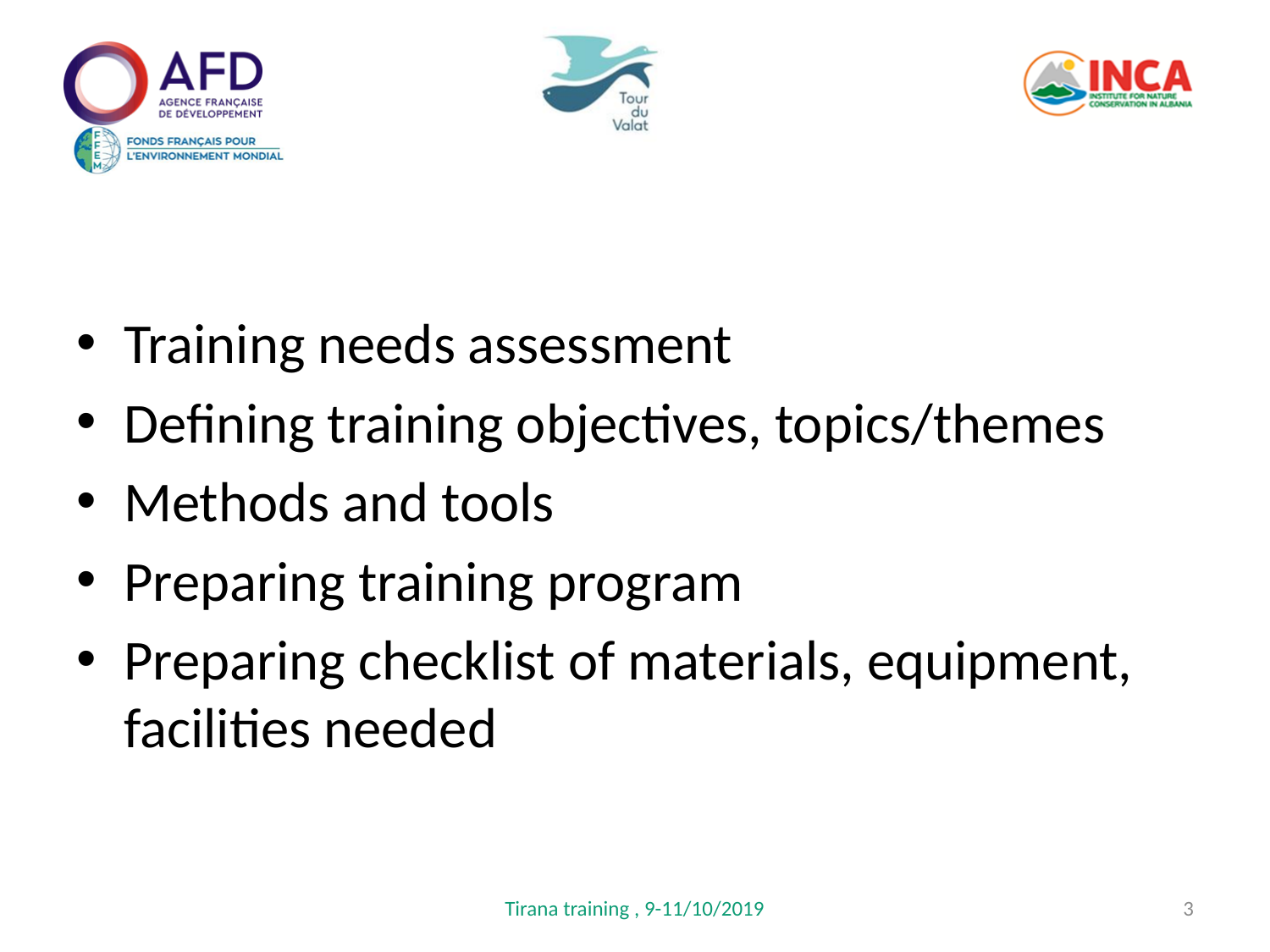

Training needs assessment
Defining training objectives, topics/themes
Methods and tools
Preparing training program
Preparing checklist of materials, equipment, facilities needed
Tirana training , 9-11/10/2019
3